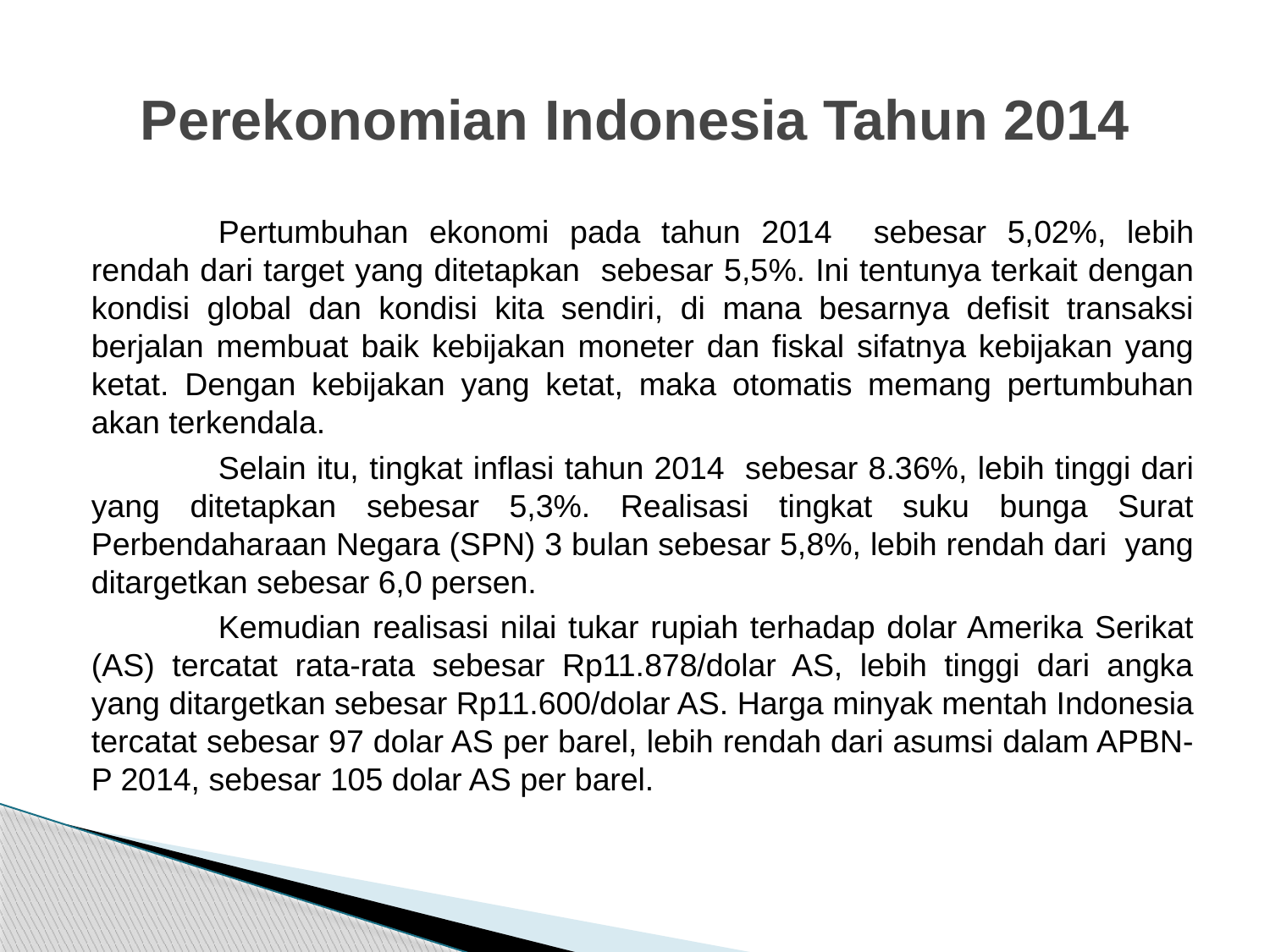

# Perekonomian Indonesia Tahun 2014
	Pertumbuhan ekonomi pada tahun 2014  sebesar 5,02%, lebih rendah dari target yang ditetapkan  sebesar 5,5%. Ini tentunya terkait dengan kondisi global dan kondisi kita sendiri, di mana besarnya defisit transaksi berjalan membuat baik kebijakan moneter dan fiskal sifatnya kebijakan yang ketat. Dengan kebijakan yang ketat, maka otomatis memang pertumbuhan akan terkendala.
	Selain itu, tingkat inflasi tahun 2014  sebesar 8.36%, lebih tinggi dari yang ditetapkan sebesar 5,3%. Realisasi tingkat suku bunga Surat Perbendaharaan Negara (SPN) 3 bulan sebesar 5,8%, lebih rendah dari  yang ditargetkan sebesar 6,0 persen.
	Kemudian realisasi nilai tukar rupiah terhadap dolar Amerika Serikat (AS) tercatat rata-rata sebesar Rp11.878/dolar AS, lebih tinggi dari angka yang ditargetkan sebesar Rp11.600/dolar AS. Harga minyak mentah Indonesia tercatat sebesar 97 dolar AS per barel, lebih rendah dari asumsi dalam APBN-P 2014, sebesar 105 dolar AS per barel.